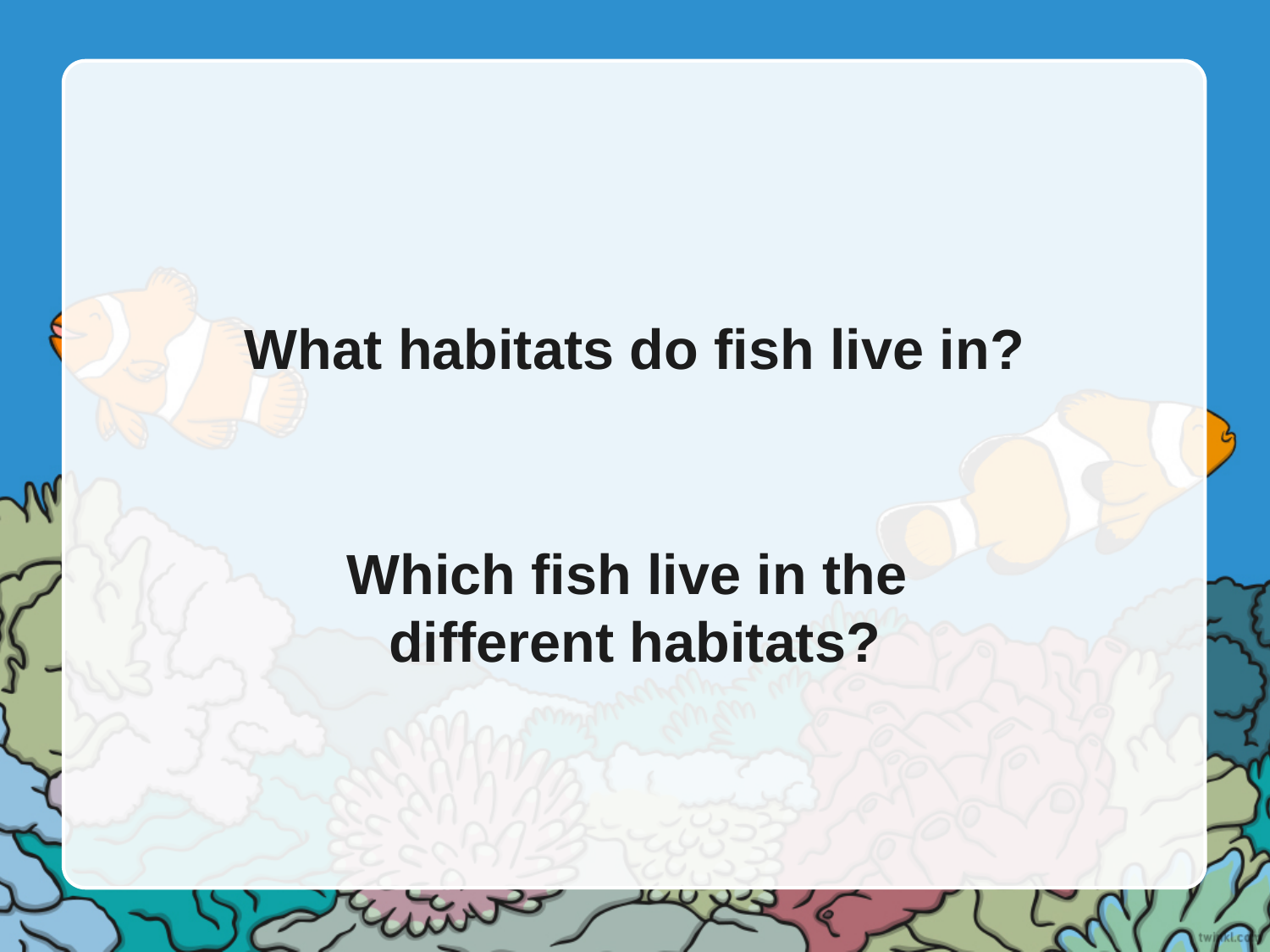

What habitats do fish live in?
Which fish live in the
different habitats?